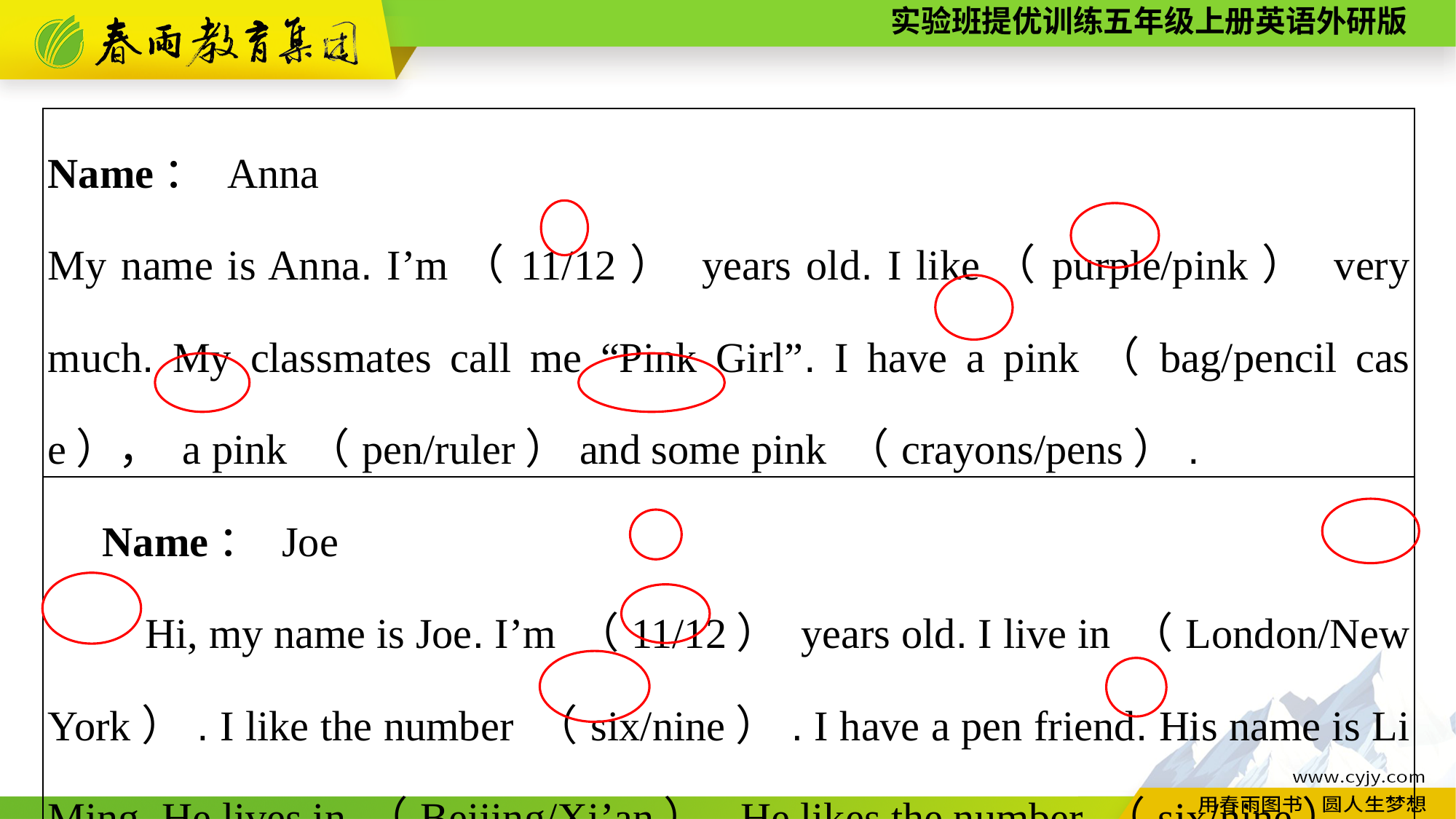

| Name： Anna My name is Anna. I’m（11/12） years old. I like（purple/pink） very much. My classmates call me “Pink Girl”. I have a pink（bag/pencil case）， a pink （pen/ruler）and some pink （crayons/pens）. |
| --- |
| Name： Joe 　　Hi, my name is Joe. I’m （11/12） years old. I live in （London/New York）. I like the number （six/nine）. I have a pen friend. His name is Li Ming. He lives in （Beijing/Xi’an）. He likes the number （six/nine）. |